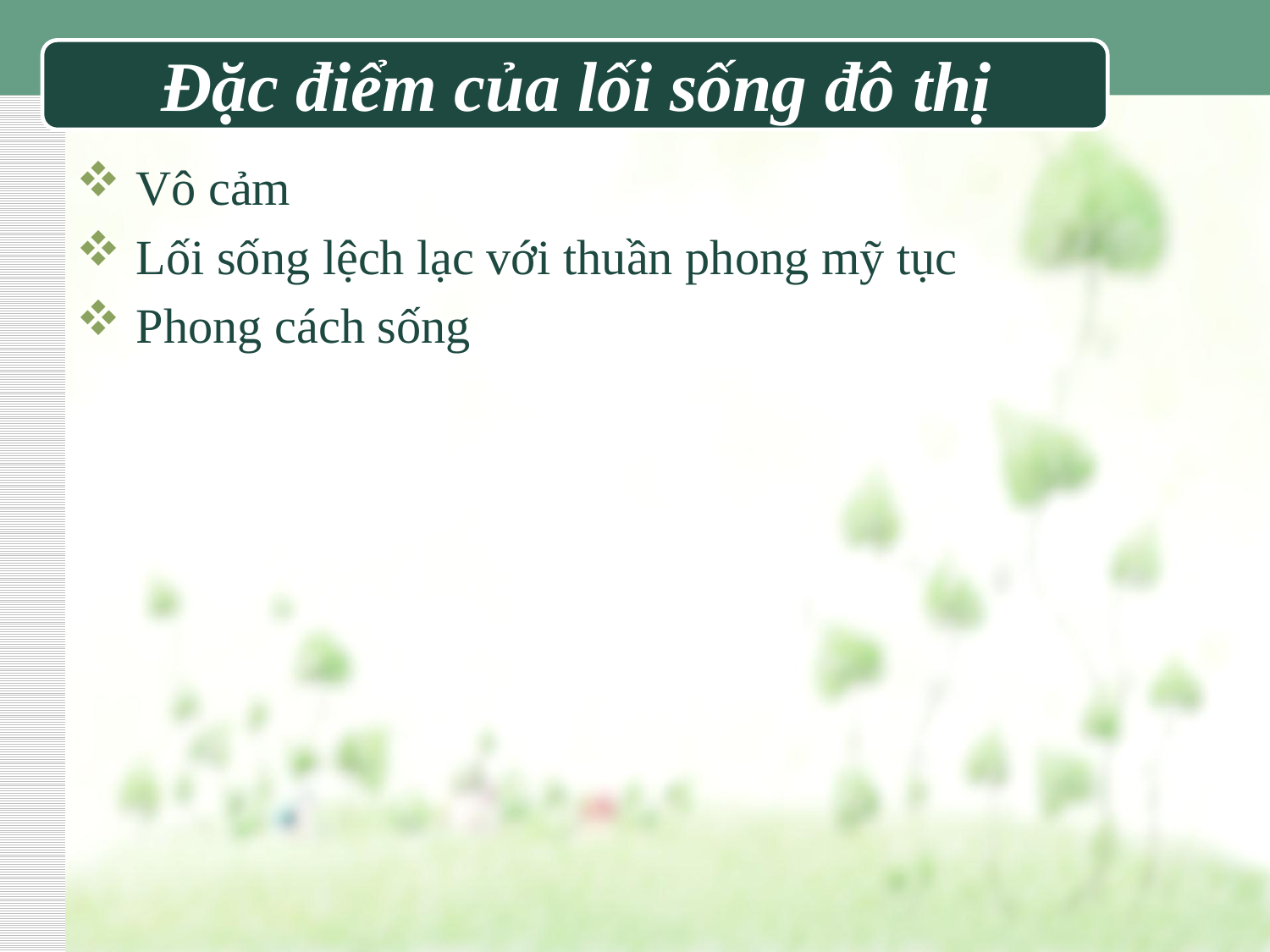

# Đặc điểm của lối sống đô thị
 Vô cảm
 Lối sống lệch lạc với thuần phong mỹ tục
 Phong cách sống